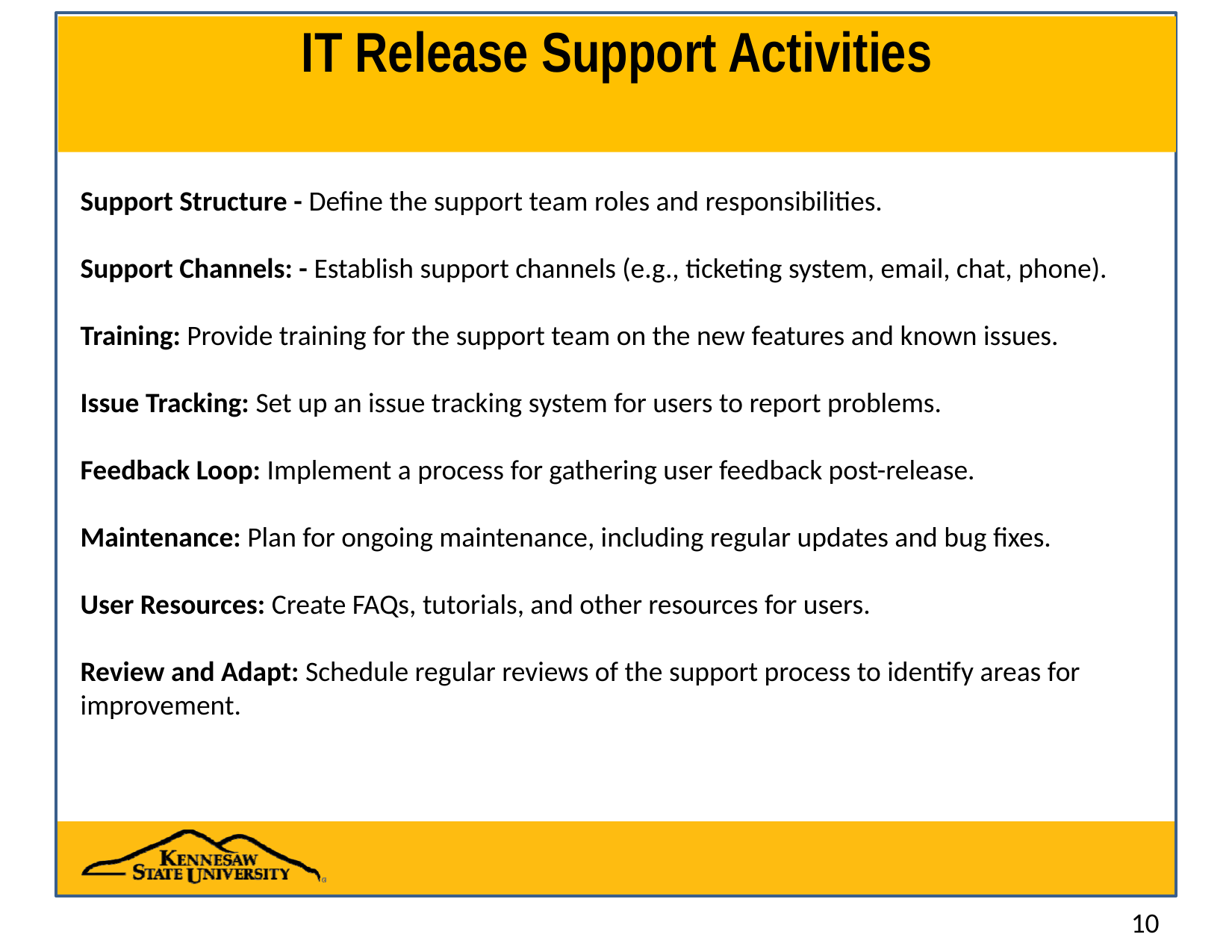

# IT Release Support Activities

Support Structure - Define the support team roles and responsibilities.

Support Channels: - Establish support channels (e.g., ticketing system, email, chat, phone).

Training: Provide training for the support team on the new features and known issues.

Issue Tracking: Set up an issue tracking system for users to report problems.

Feedback Loop: Implement a process for gathering user feedback post-release.

Maintenance: Plan for ongoing maintenance, including regular updates and bug fixes.

User Resources: Create FAQs, tutorials, and other resources for users.

Review and Adapt: Schedule regular reviews of the support process to identify areas for improvement.